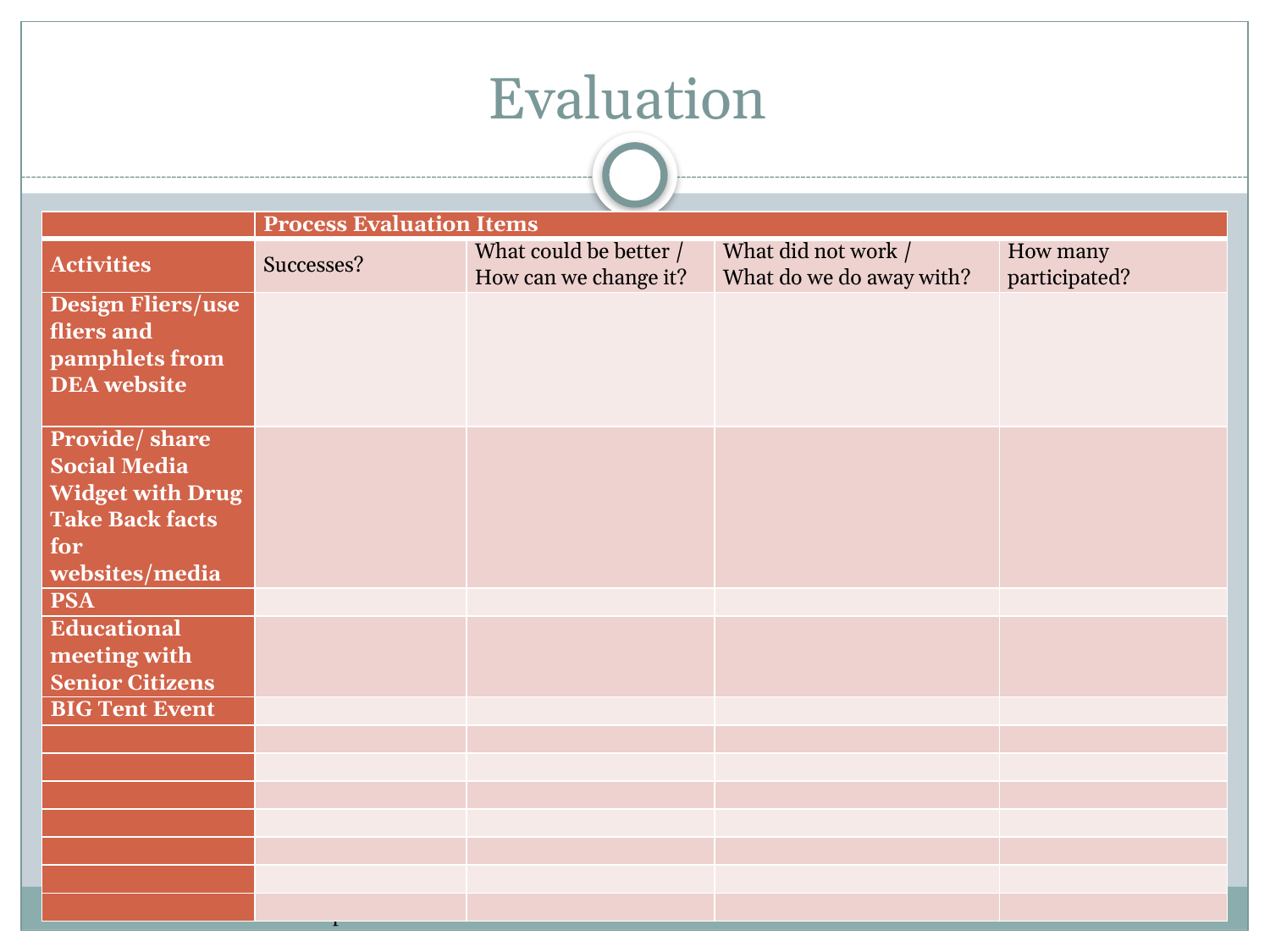

# Evaluation
|  | Process Evaluation Items |  |  |  |
| --- | --- | --- | --- | --- |
| Activities | Successes? | What could be better / How can we change it? | What did not work / What do we do away with? | How many participated? |
| Design Fliers/use fliers and pamphlets from DEA website |  |  |  |  |
| Provide/ share Social Media Widget with Drug Take Back facts for websites/media |  |  |  |  |
| PSA |  |  |  |  |
| Educational meeting with Senior Citizens |  |  |  |  |
| BIG Tent Event |  |  |  |  |
|  |  |  |  |  |
|  |  |  |  |  |
|  |  |  |  |  |
|  |  |  |  |  |
|  |  |  |  |  |
|  |  |  |  |  |
|  |  |  |  |  |
*Please see attached sample for reference